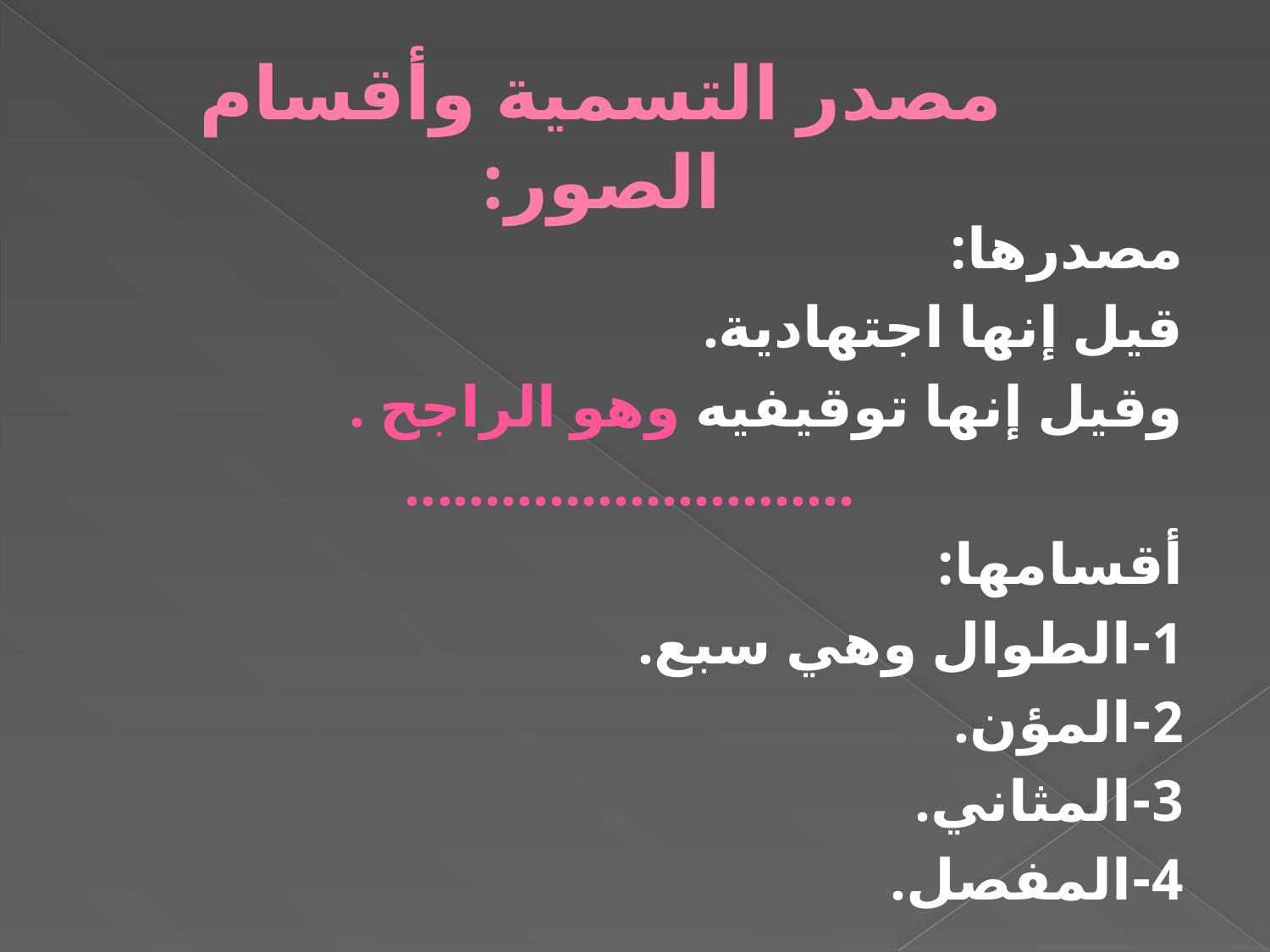

# مصدر التسمية وأقسام الصور:
مصدرها:
قيل إنها اجتهادية.
وقيل إنها توقيفيه وهو الراجح .
............................
أقسامها:
1-الطوال وهي سبع.
2-المؤن.
3-المثاني.
4-المفصل.